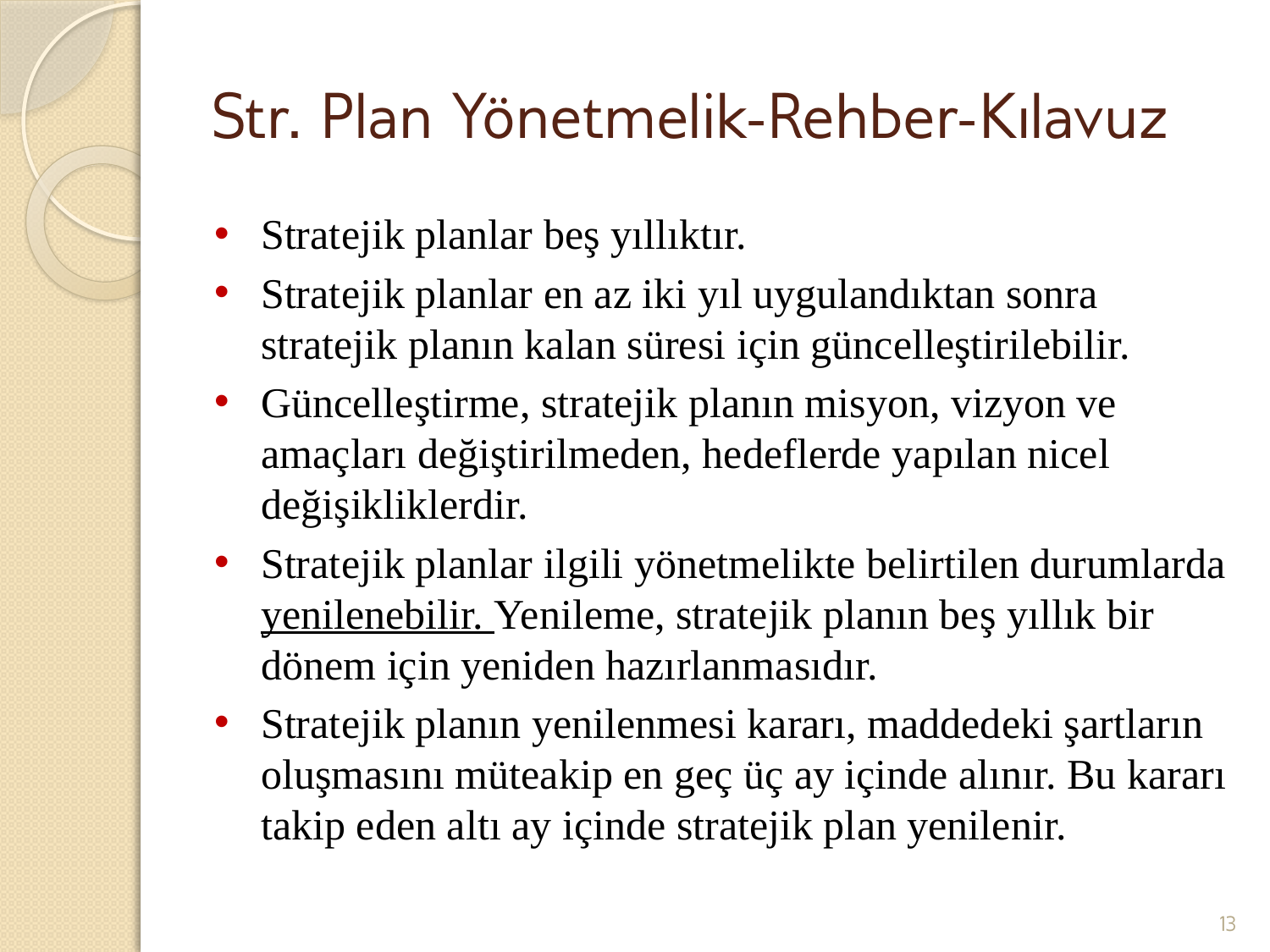

# Str. Plan Yönetmelik-Rehber-Kılavuz
Stratejik planlar beş yıllıktır.
Stratejik planlar en az iki yıl uygulandıktan sonra stratejik planın kalan süresi için güncelleştirilebilir.
Güncelleştirme, stratejik planın misyon, vizyon ve amaçları değiştirilmeden, hedeflerde yapılan nicel değişikliklerdir.
Stratejik planlar ilgili yönetmelikte belirtilen durumlarda yenilenebilir. Yenileme, stratejik planın beş yıllık bir dönem için yeniden hazırlanmasıdır.
Stratejik planın yenilenmesi kararı, maddedeki şartların oluşmasını müteakip en geç üç ay içinde alınır. Bu kararı takip eden altı ay içinde stratejik plan yenilenir.

13